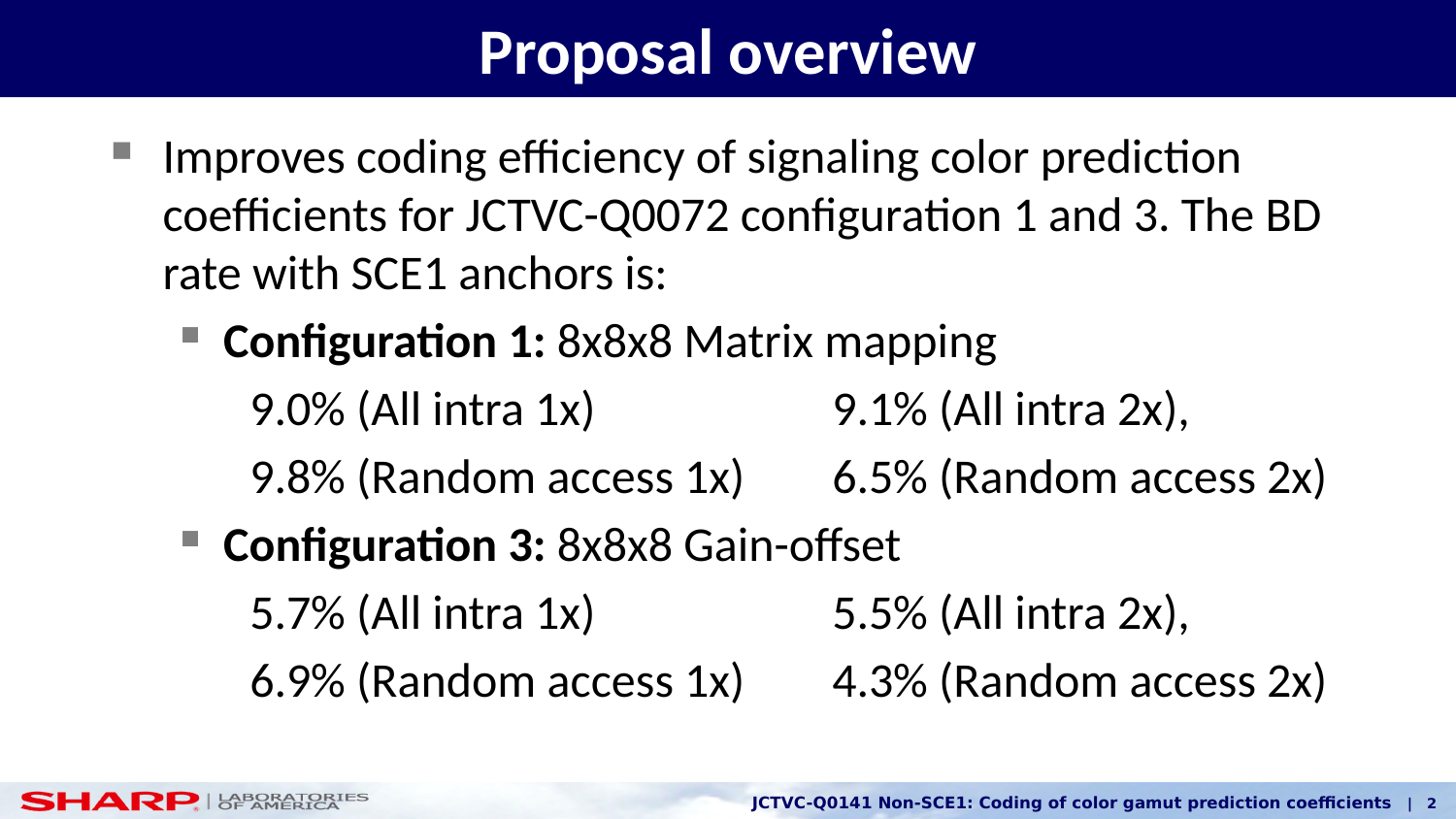

# Proposal overview
Improves coding efficiency of signaling color prediction coefficients for JCTVC-Q0072 configuration 1 and 3. The BD rate with SCE1 anchors is:
Configuration 1: 8x8x8 Matrix mapping
9.0% (All intra 1x) 		9.1% (All intra 2x),
9.8% (Random access 1x) 	6.5% (Random access 2x)
Configuration 3: 8x8x8 Gain-offset
5.7% (All intra 1x) 		5.5% (All intra 2x),
6.9% (Random access 1x) 	4.3% (Random access 2x)